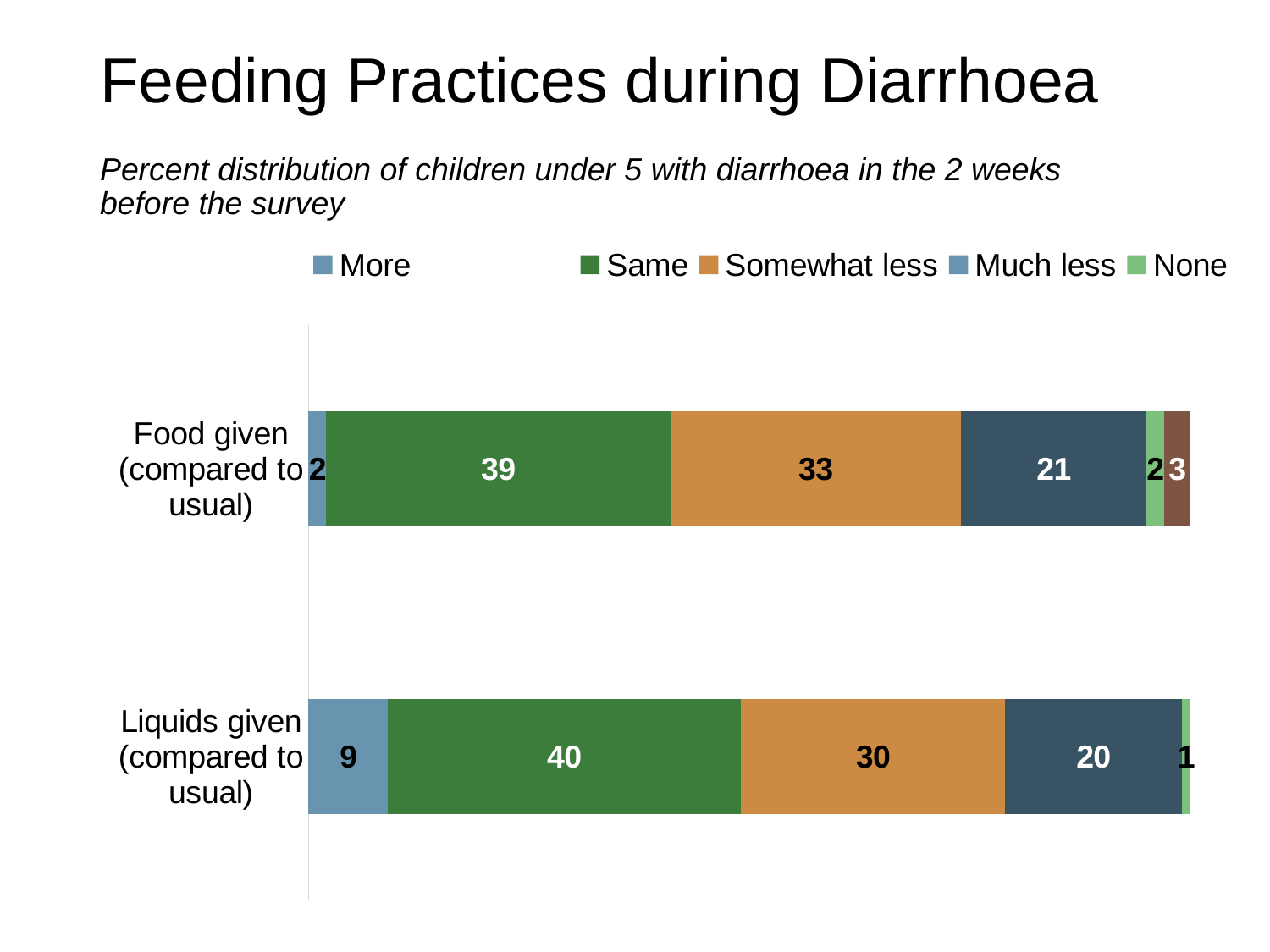

# Feeding Practices during Diarrhoea
Percent distribution of children under 5 with diarrhoea in the 2 weeks before the survey

### Chart

| Category | More | Same | Somewhat less | Much less | None | Never gave food |
|---|---|---|---|---|---|---|
| Liquids given (compared to usual) | 9.0 | 40.0 | 30.0 | 20.0 | 1.0 | None |
| Food given (compared to usual) | 2.0 | 39.0 | 33.0 | 21.0 | 2.0 | 3.0 |